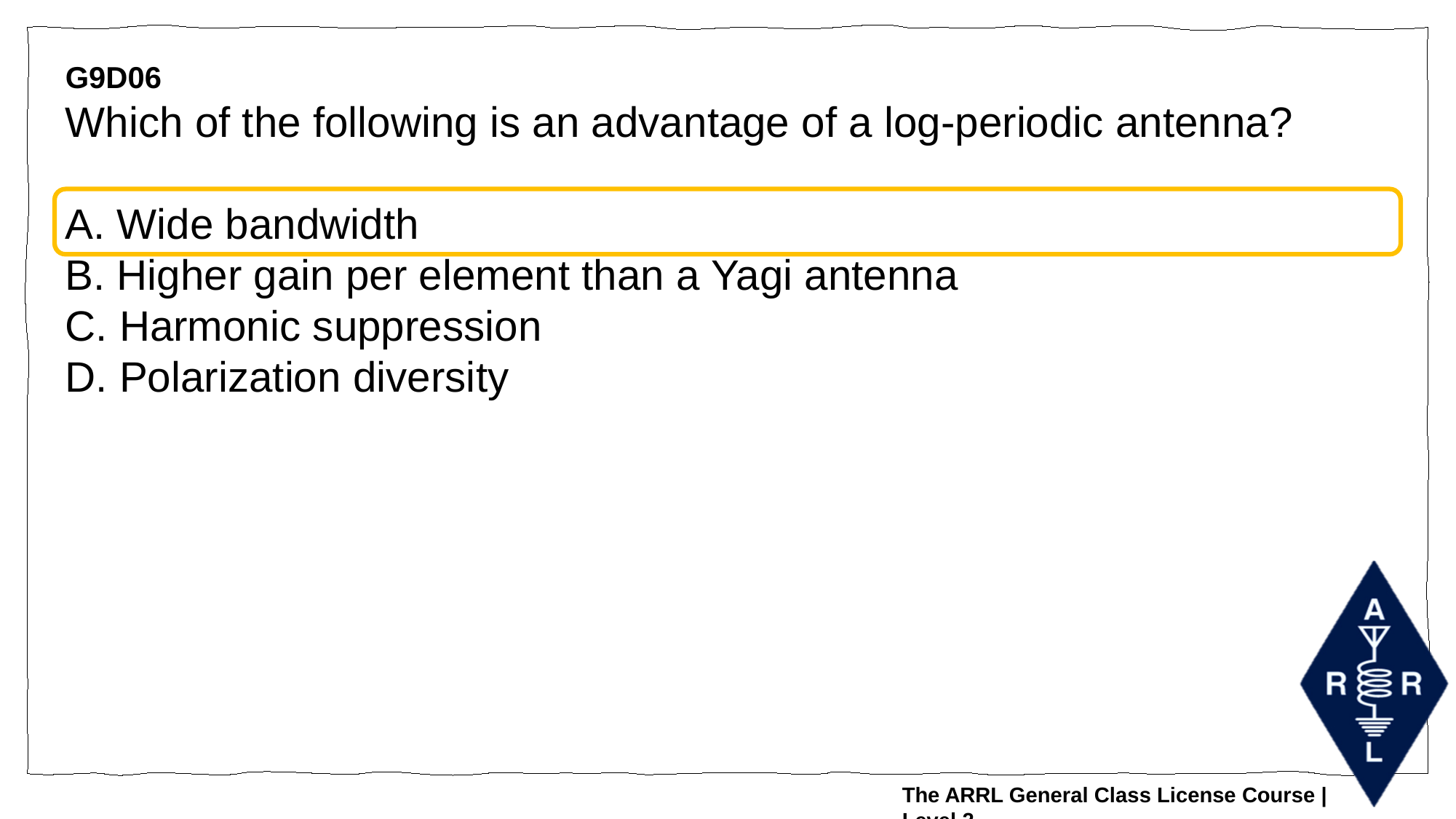

G9D06
Which of the following is an advantage of a log-periodic antenna?

A. Wide bandwidth
B. Higher gain per element than a Yagi antenna
C. Harmonic suppression
D. Polarization diversity